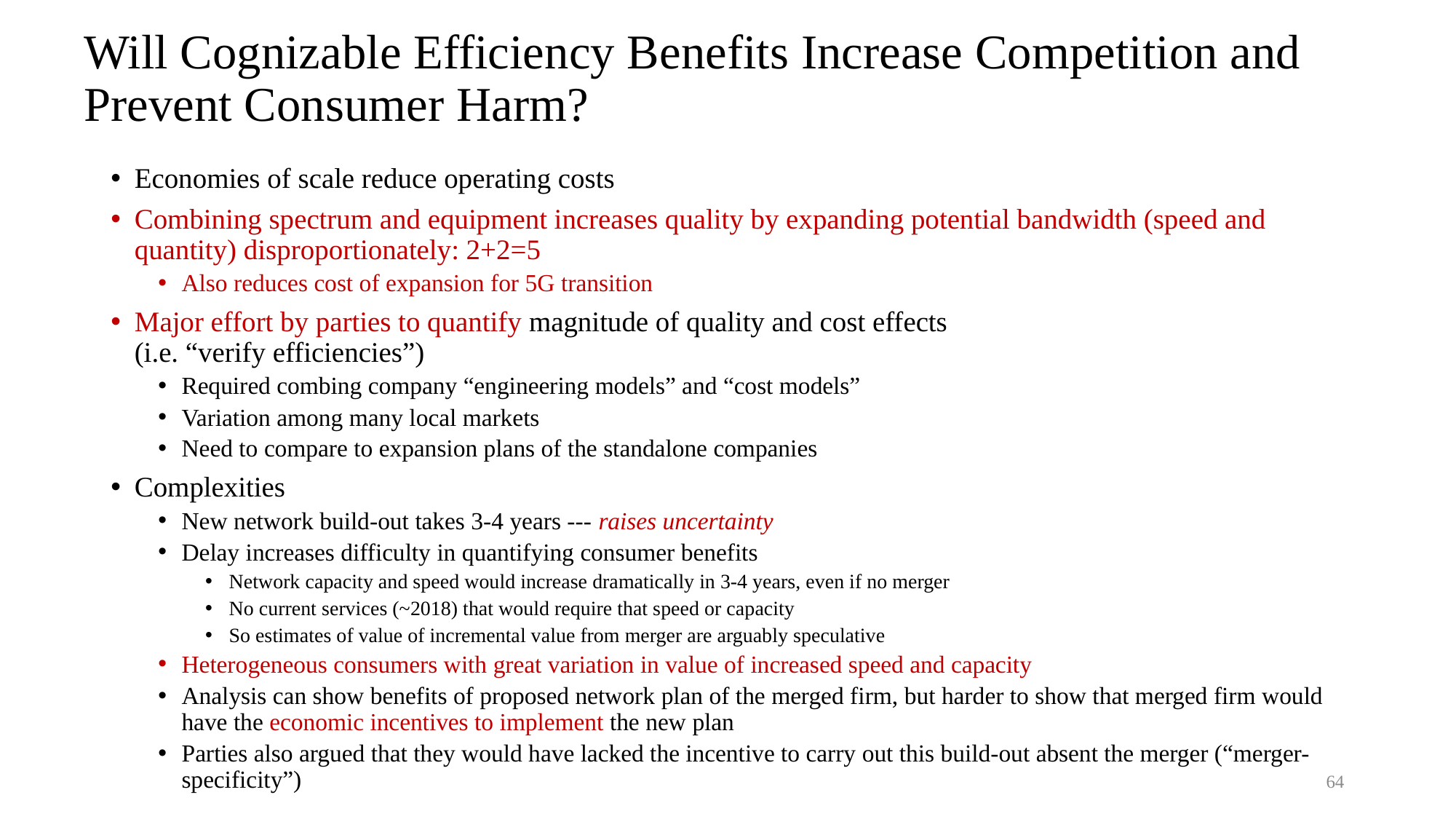

# Will Cognizable Efficiency Benefits Increase Competition and Prevent Consumer Harm?
Economies of scale reduce operating costs
Combining spectrum and equipment increases quality by expanding potential bandwidth (speed and quantity) disproportionately: 2+2=5
Also reduces cost of expansion for 5G transition
Major effort by parties to quantify magnitude of quality and cost effects
(i.e. “verify efficiencies”)
Required combing company “engineering models” and “cost models”
Variation among many local markets
Need to compare to expansion plans of the standalone companies
Complexities
New network build-out takes 3-4 years --- raises uncertainty
Delay increases difficulty in quantifying consumer benefits
Network capacity and speed would increase dramatically in 3-4 years, even if no merger
No current services (~2018) that would require that speed or capacity
So estimates of value of incremental value from merger are arguably speculative
Heterogeneous consumers with great variation in value of increased speed and capacity
Analysis can show benefits of proposed network plan of the merged firm, but harder to show that merged firm would have the economic incentives to implement the new plan
Parties also argued that they would have lacked the incentive to carry out this build-out absent the merger (“merger-specificity”)

64